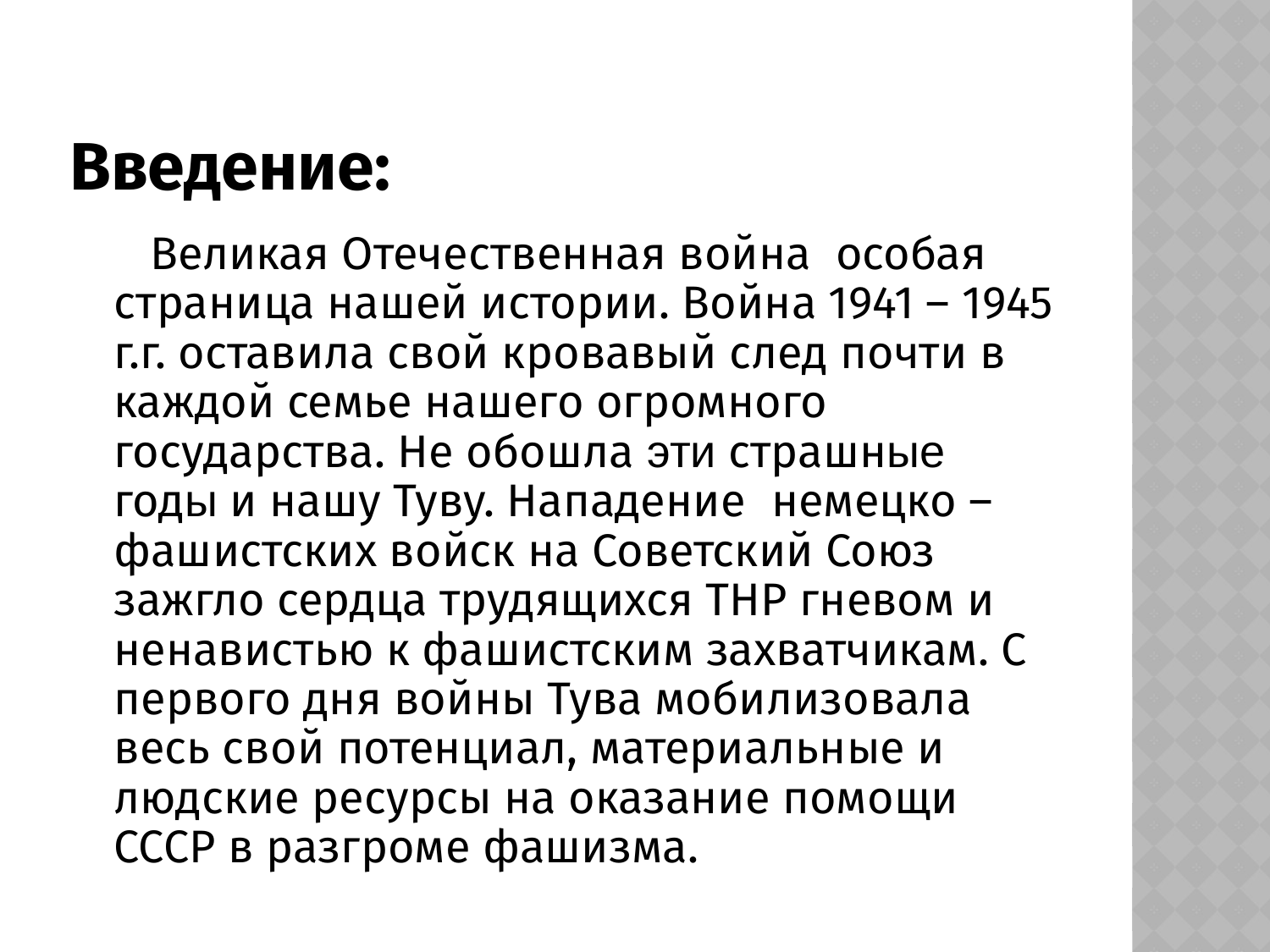

# Введение:
      Великая Отечественная война  особая страница нашей истории. Война 1941 – 1945 г.г. оставила свой кровавый след почти в каждой семье нашего огромного государства. Не обошла эти страшные годы и нашу Туву. Нападение  немецко – фашистских войск на Советский Союз зажгло сердца трудящихся ТНР гневом и ненавистью к фашистским захватчикам. С первого дня войны Тува мобилизовала весь свой потенциал, материальные и людские ресурсы на оказание помощи СССР в разгроме фашизма.